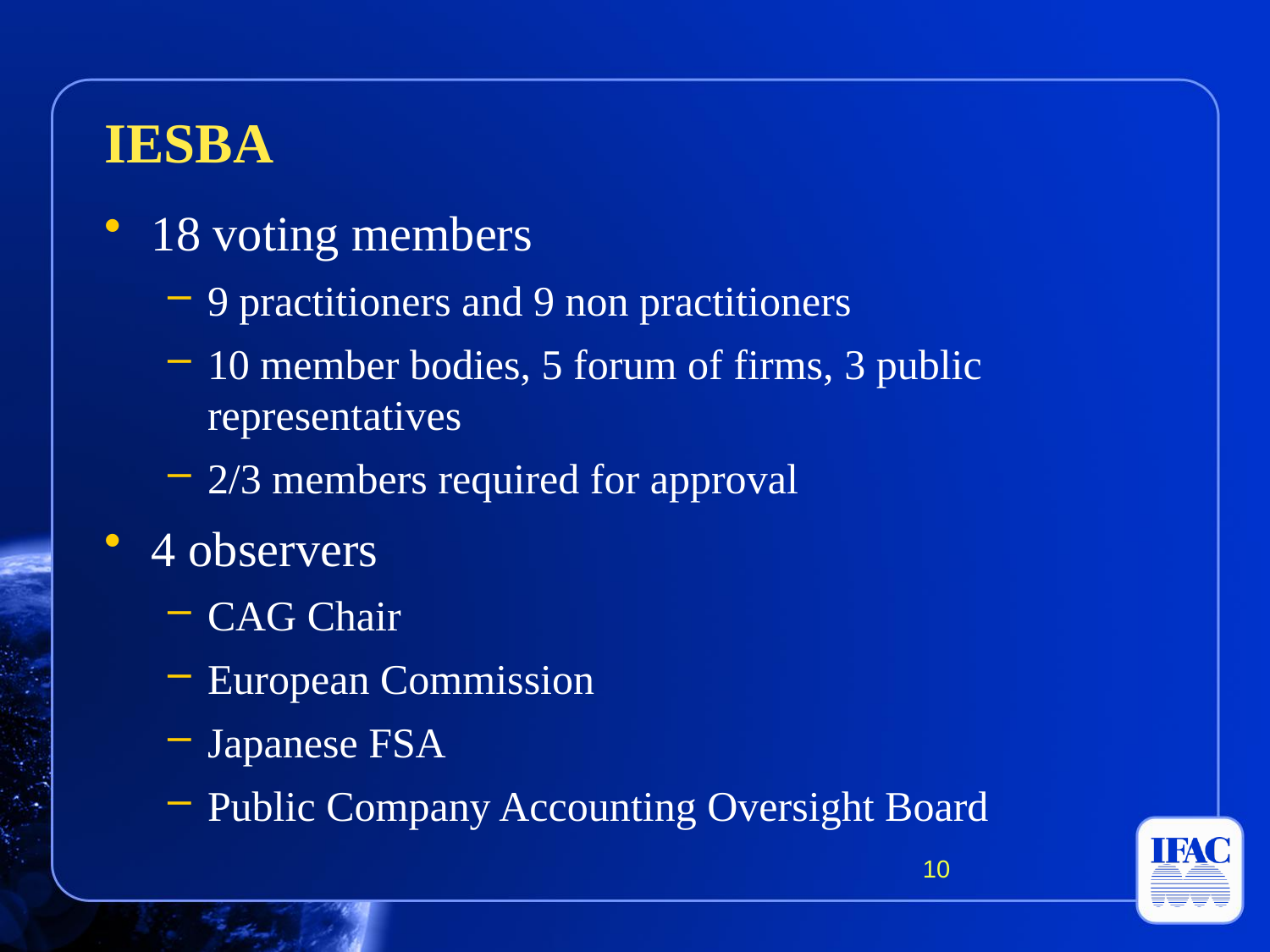

IESBA
18 voting members
9 practitioners and 9 non practitioners
10 member bodies, 5 forum of firms, 3 public representatives
2/3 members required for approval
4 observers
CAG Chair
European Commission
Japanese FSA
Public Company Accounting Oversight Board
10